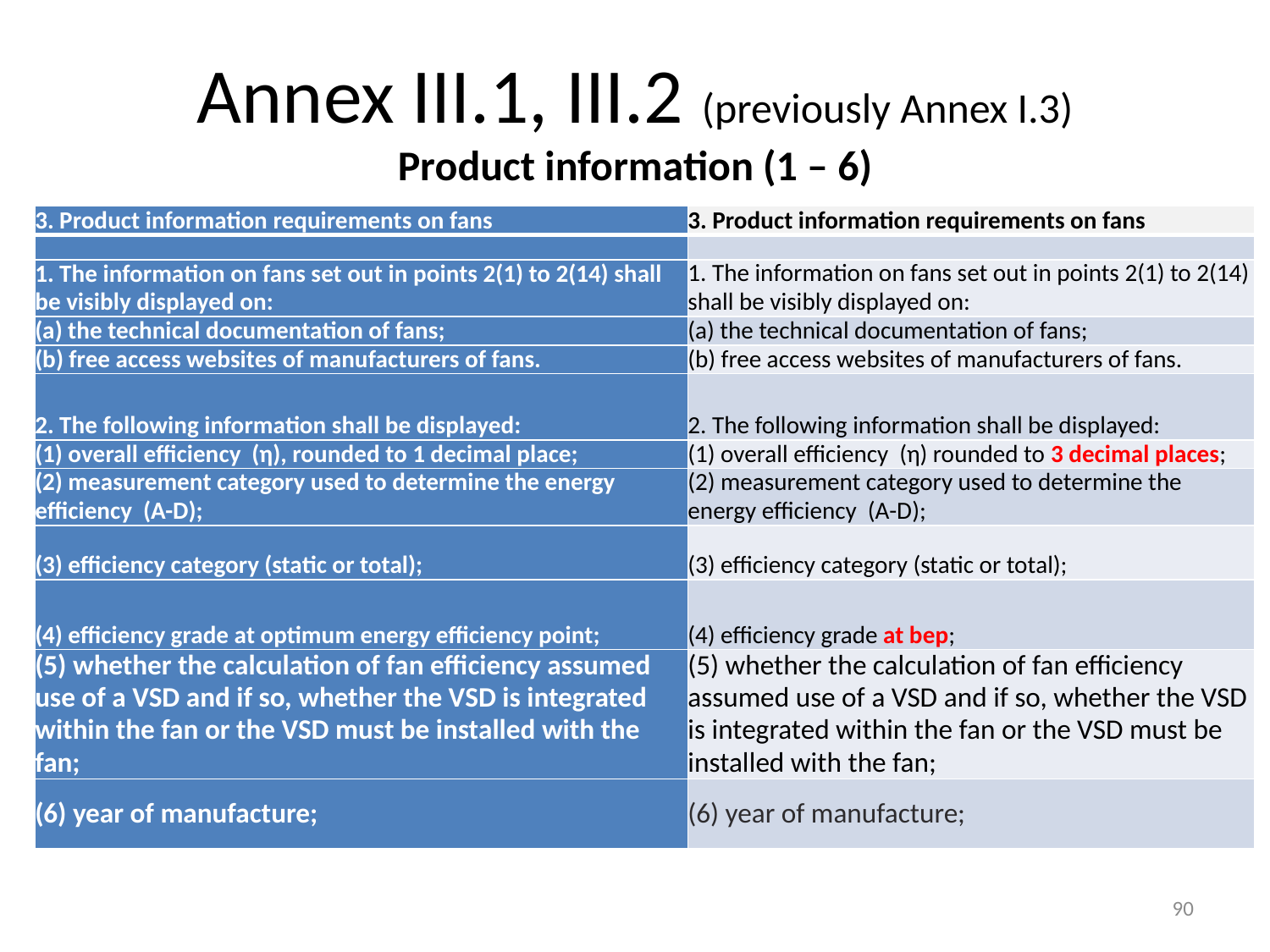

# Annex III.1, III.2 (previously Annex I.3) Product information (1 – 6)
| 3. Product information requirements on fans | 3. Product information requirements on fans |
| --- | --- |
|  |  |
| 1. The information on fans set out in points 2(1) to 2(14) shall be visibly displayed on: | 1. The information on fans set out in points 2(1) to 2(14) shall be visibly displayed on: |
| (a) the technical documentation of fans; | (a) the technical documentation of fans; |
| (b) free access websites of manufacturers of fans. | (b) free access websites of manufacturers of fans. |
| 2. The following information shall be displayed: | 2. The following information shall be displayed: |
| (1) overall efficiency (η), rounded to 1 decimal place; | (1) overall efficiency (η) rounded to 3 decimal places; |
| (2) measurement category used to determine the energy efficiency (A-D); | (2) measurement category used to determine the energy efficiency (A-D); |
| (3) efficiency category (static or total); | (3) efficiency category (static or total); |
| (4) efficiency grade at optimum energy efficiency point; | (4) efficiency grade at bep; |
| (5) whether the calculation of fan efficiency assumed use of a VSD and if so, whether the VSD is integrated within the fan or the VSD must be installed with the fan; | (5) whether the calculation of fan efficiency assumed use of a VSD and if so, whether the VSD is integrated within the fan or the VSD must be installed with the fan; |
| (6) year of manufacture; | (6) year of manufacture; |

90